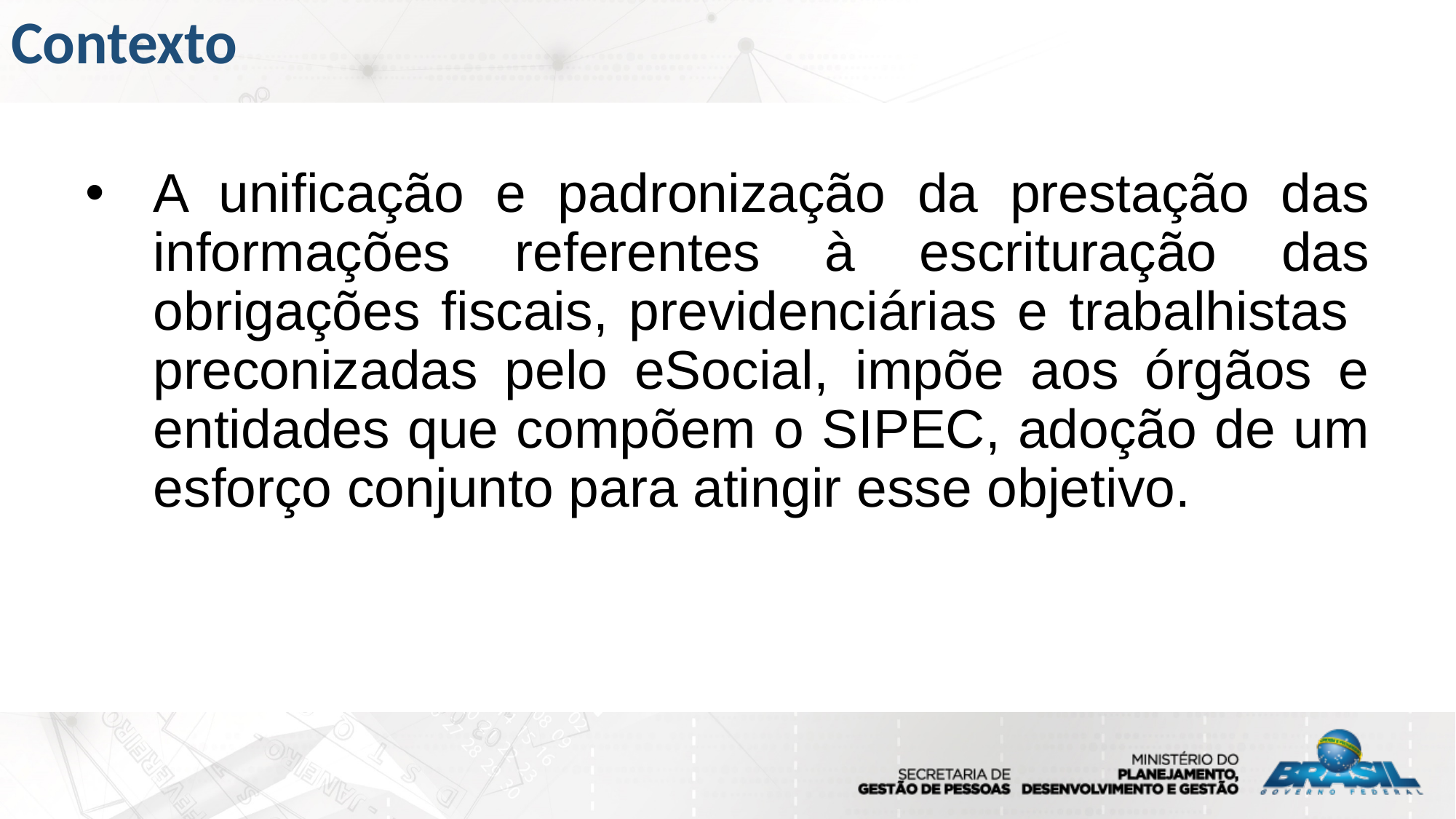

Contexto
A unificação e padronização da prestação das informações referentes à escrituração das obrigações fiscais, previdenciárias e trabalhistas  preconizadas pelo eSocial, impõe aos órgãos e entidades que compõem o SIPEC, adoção de um esforço conjunto para atingir esse objetivo.